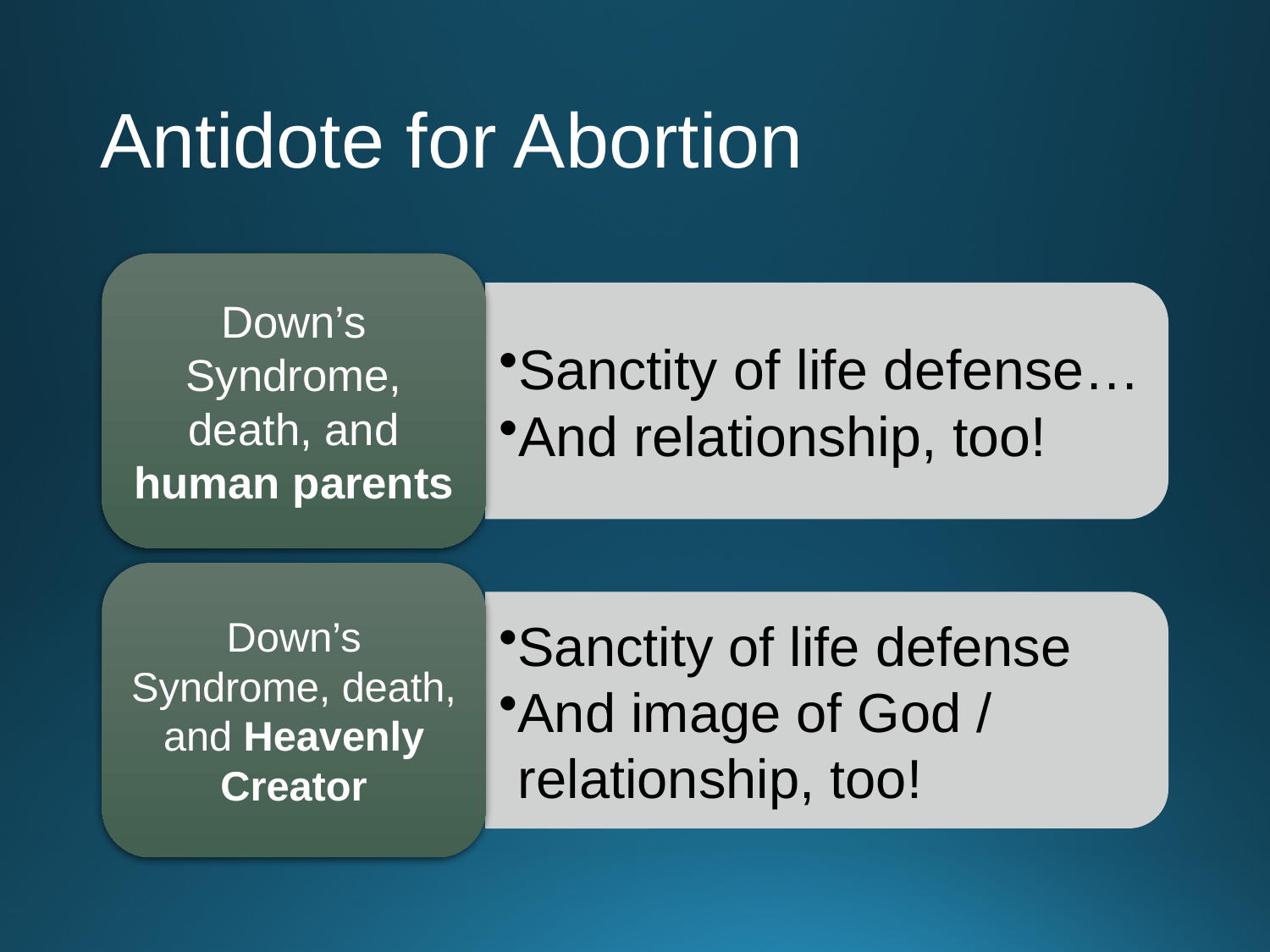

# Antidote for Abortion
Down’s Syndrome, death, and human parents
Sanctity of life defense…
And relationship, too!
Down’s Syndrome, death, and Heavenly Creator
Sanctity of life defense
And image of God / relationship, too!